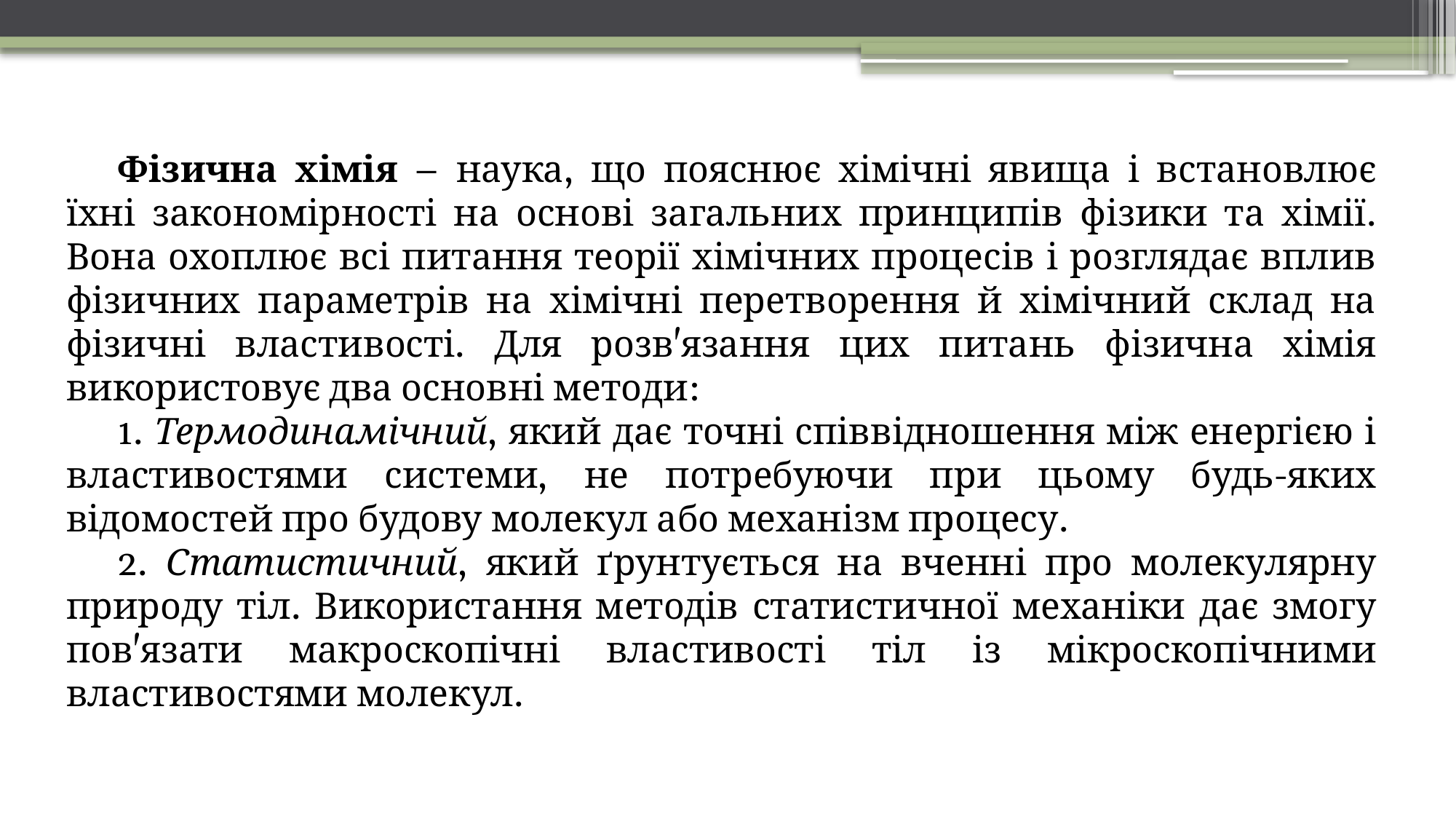

Фізична хімія – наука, що пояснює хімічні явища і встановлює їхні закономірності на основі загальних принципів фізики та хімії. Вона охоплює всі питання теорії хімічних процесів і розглядає вплив фізичних параметрів на хімічні перетворення й хімічний склад на фізичні властивості. Для розв'язання цих питань фізична хімія використовує два основні методи:
1. Термодинамічний, який дає точні співвідношення між енергією і властивостями системи, не потребуючи при цьому будь-яких відомостей про будову молекул або механізм процесу.
2. Статистичний, який ґрунтується на вченні про молекулярну природу тіл. Використання методів статистичної механіки дає змогу пов'язати макроскопічні властивості тіл із мікроскопічними властивостями молекул.